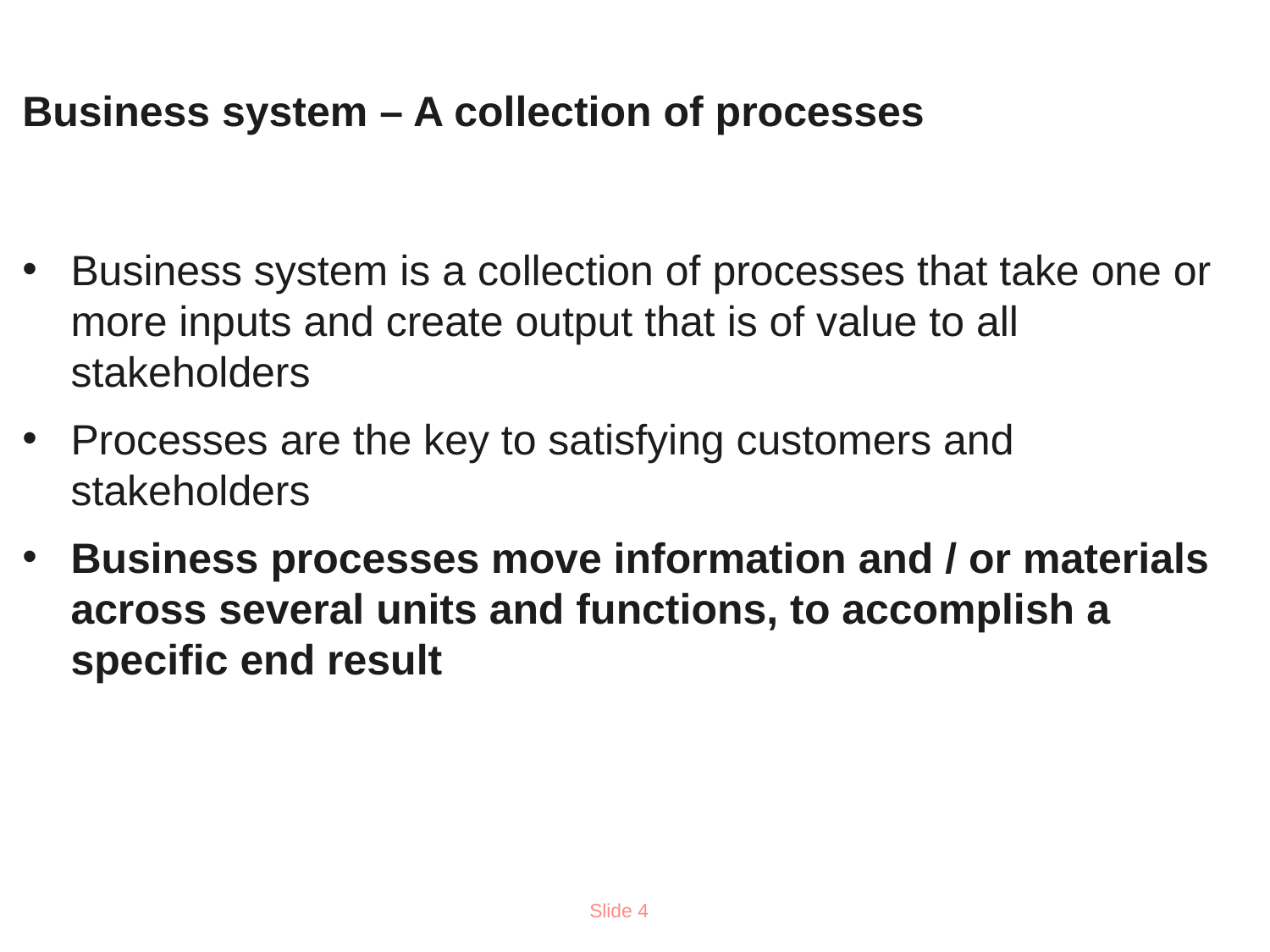

# Business system – A collection of processes

Business system is a collection of processes that take one or more inputs and create output that is of value to all stakeholders
Processes are the key to satisfying customers and stakeholders
Business processes move information and / or materials across several units and functions, to accomplish a specific end result